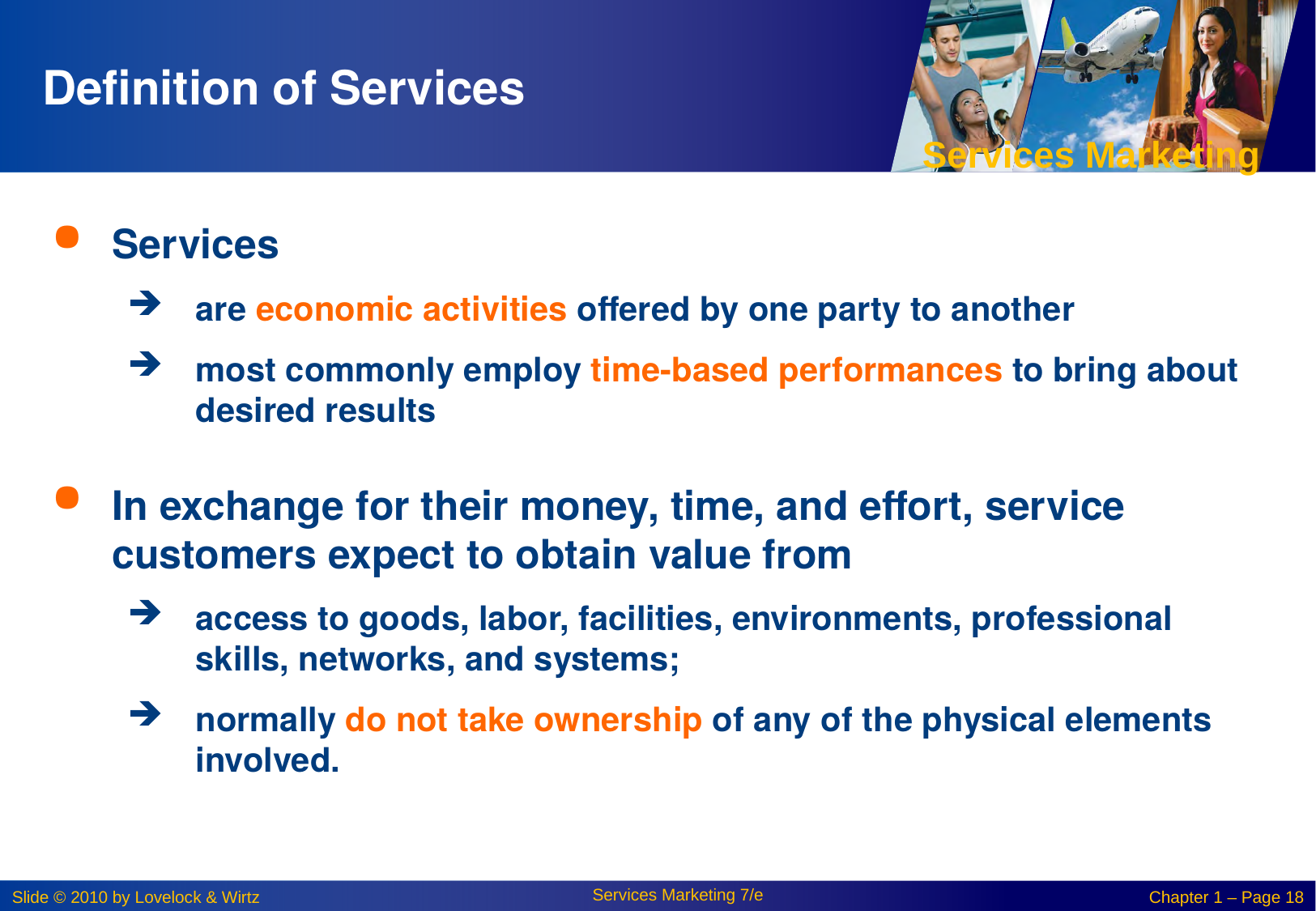

# Definition of Services
Services
are economic activities offered by one party to another
most commonly employ time-based performances to bring about desired results
In exchange for their money, time, and effort, service customers expect to obtain value from
access to goods, labor, facilities, environments, professional skills, networks, and systems;
normally do not take ownership of any of the physical elements involved.